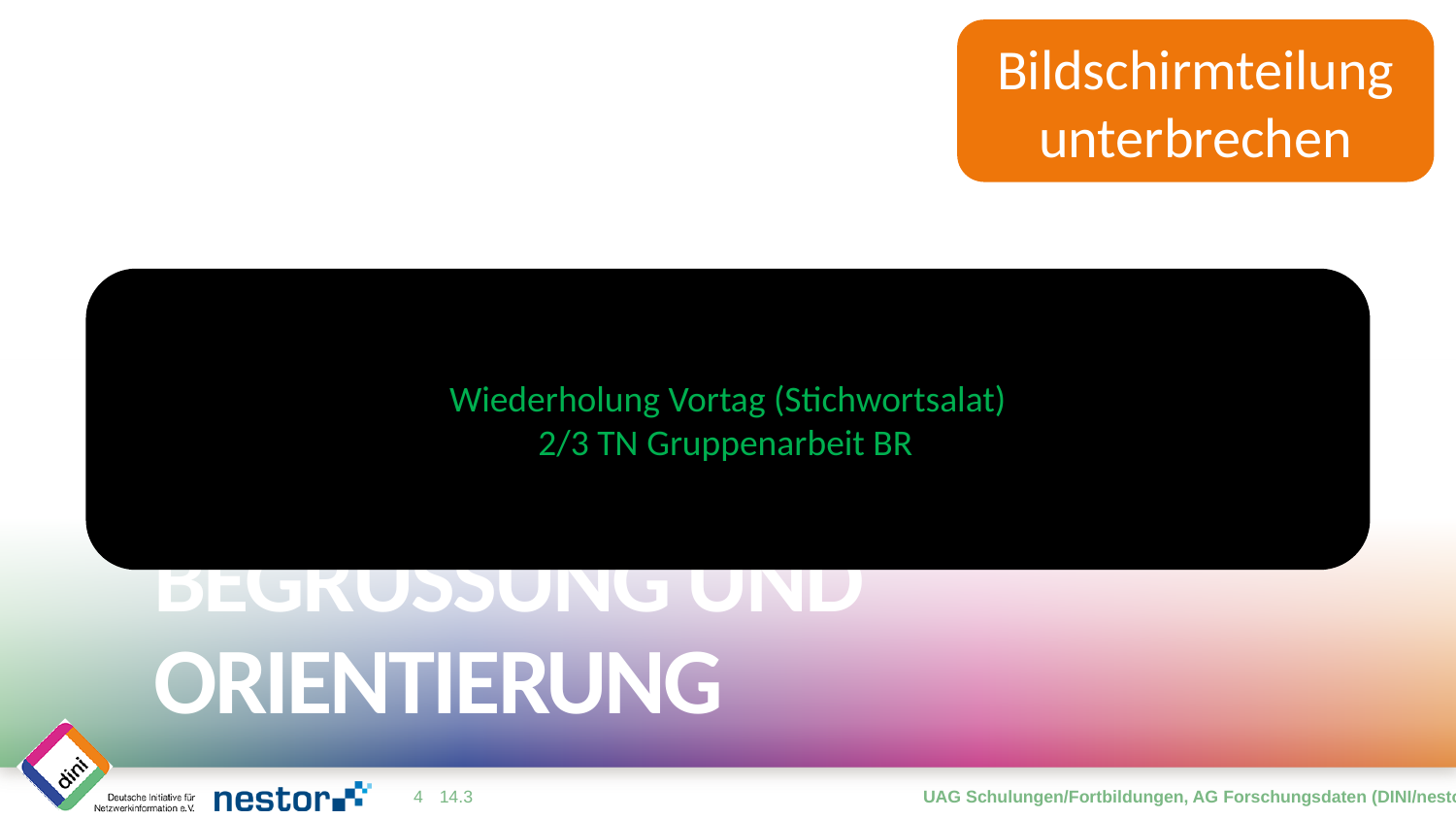

Bildschirmteilung unterbrechen
Wiederholung Vortag (Stichwortsalat)
2/3 TN Gruppenarbeit BR
# Begrüssung und Orientierung
4
14.3